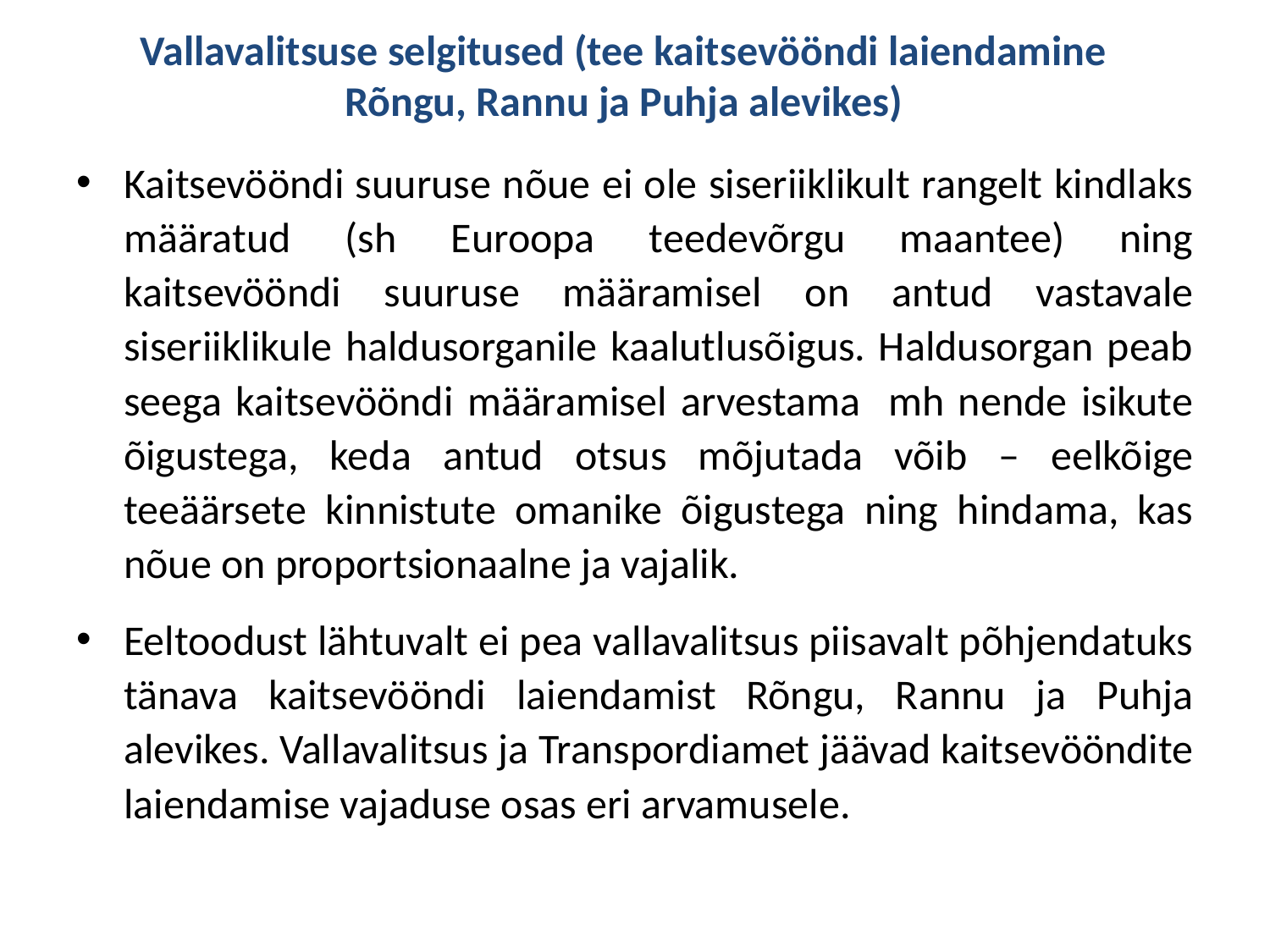

# Vallavalitsuse selgitused (tee kaitsevööndi laiendamine Rõngu, Rannu ja Puhja alevikes)
Kaitsevööndi suuruse nõue ei ole siseriiklikult rangelt kindlaks määratud (sh Euroopa teedevõrgu maantee) ning kaitsevööndi suuruse määramisel on antud vastavale siseriiklikule haldusorganile kaalutlusõigus. Haldusorgan peab seega kaitsevööndi määramisel arvestama  mh nende isikute õigustega, keda antud otsus mõjutada võib – eelkõige teeäärsete kinnistute omanike õigustega ning hindama, kas nõue on proportsionaalne ja vajalik.
Eeltoodust lähtuvalt ei pea vallavalitsus piisavalt põhjendatuks tänava kaitsevööndi laiendamist Rõngu, Rannu ja Puhja alevikes. Vallavalitsus ja Transpordiamet jäävad kaitsevööndite laiendamise vajaduse osas eri arvamusele.